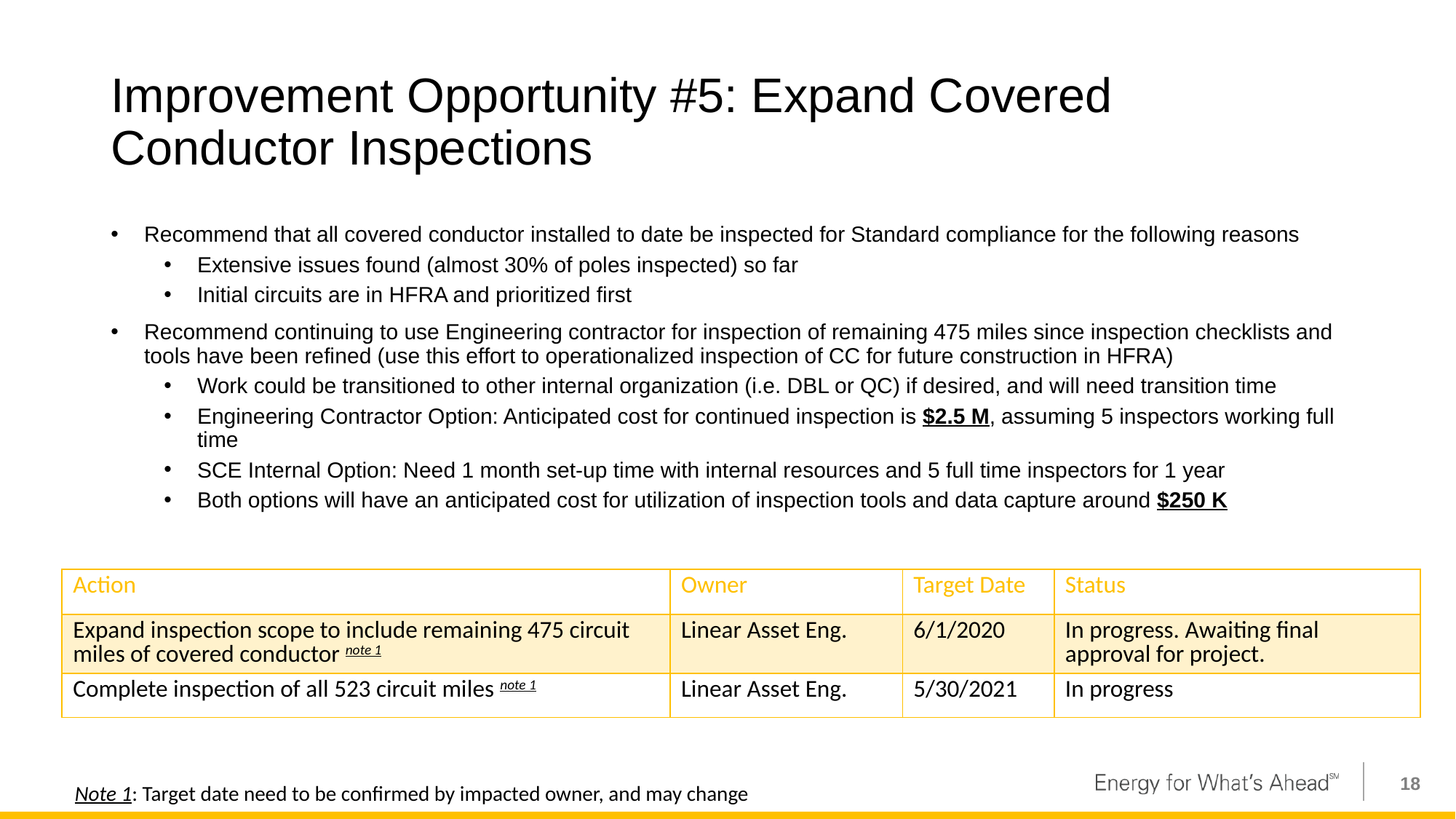

# Improvement Opportunity #5: Expand Covered Conductor Inspections
Recommend that all covered conductor installed to date be inspected for Standard compliance for the following reasons
Extensive issues found (almost 30% of poles inspected) so far
Initial circuits are in HFRA and prioritized first
Recommend continuing to use Engineering contractor for inspection of remaining 475 miles since inspection checklists and tools have been refined (use this effort to operationalized inspection of CC for future construction in HFRA)
Work could be transitioned to other internal organization (i.e. DBL or QC) if desired, and will need transition time
Engineering Contractor Option: Anticipated cost for continued inspection is $2.5 M, assuming 5 inspectors working full time
SCE Internal Option: Need 1 month set-up time with internal resources and 5 full time inspectors for 1 year
Both options will have an anticipated cost for utilization of inspection tools and data capture around $250 K

| Action | Owner | Target Date | Status |
| --- | --- | --- | --- |
| Expand inspection scope to include remaining 475 circuit miles of covered conductor note 1 | Linear Asset Eng. | 6/1/2020 | In progress. Awaiting final approval for project. |
| Complete inspection of all 523 circuit miles note 1 | Linear Asset Eng. | 5/30/2021 | In progress |
18
Note 1: Target date need to be confirmed by impacted owner, and may change